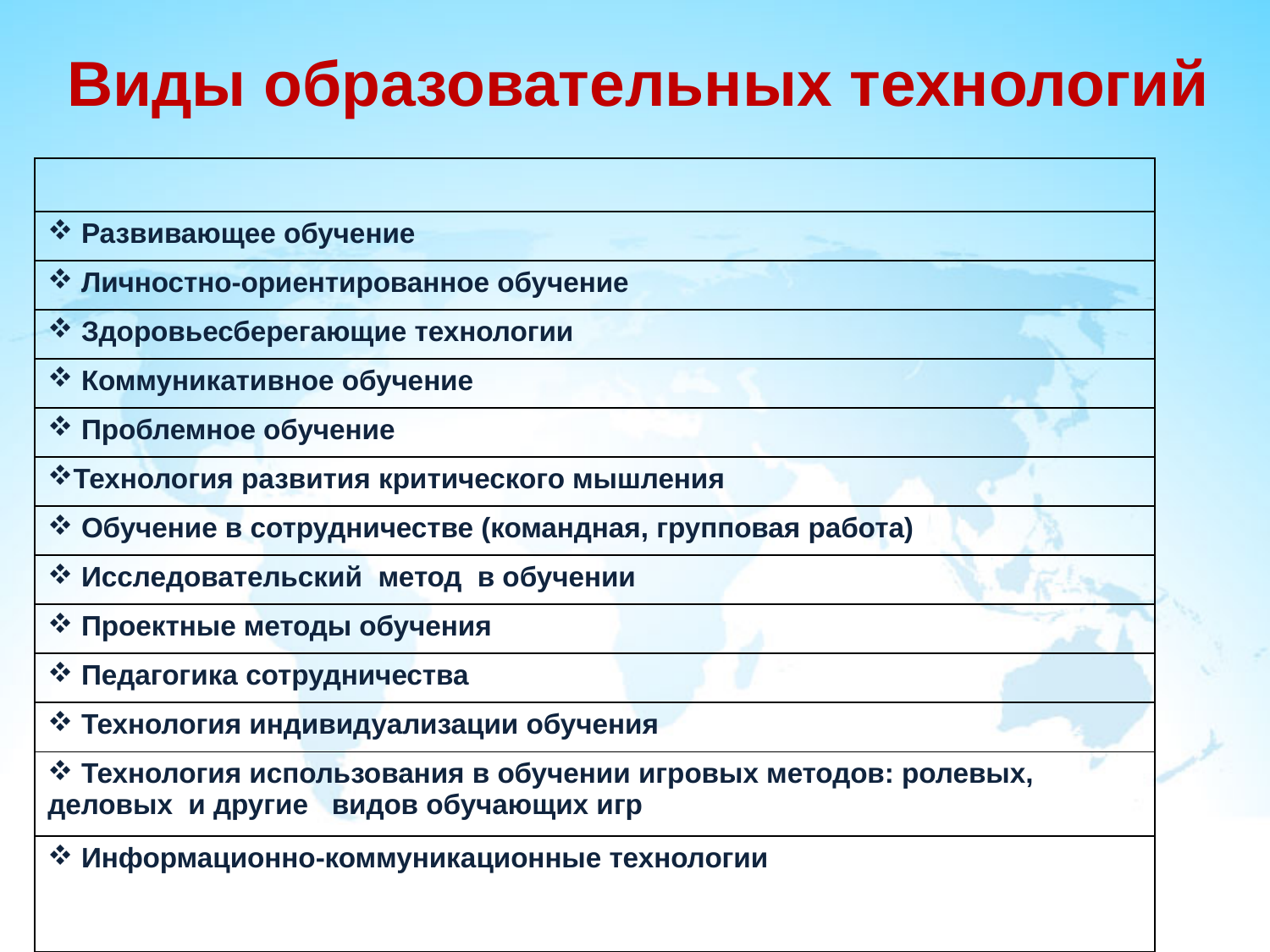

# Виды образовательных технологий
|  |
| --- |
| Развивающее обучение |
| Личностно-ориентированное обучение |
| Здоровьесберегающие технологии |
| Коммуникативное обучение |
| Проблемное обучение |
| Технология развития критического мышления |
| Обучение в сотрудничестве (командная, групповая работа) |
| Исследовательский метод в обучении |
| Проектные методы обучения |
| Педагогика сотрудничества |
| Технология индивидуализации обучения |
| Технология использования в обучении игровых методов: ролевых, деловых и другие видов обучающих игр |
| Информационно-коммуникационные технологии |